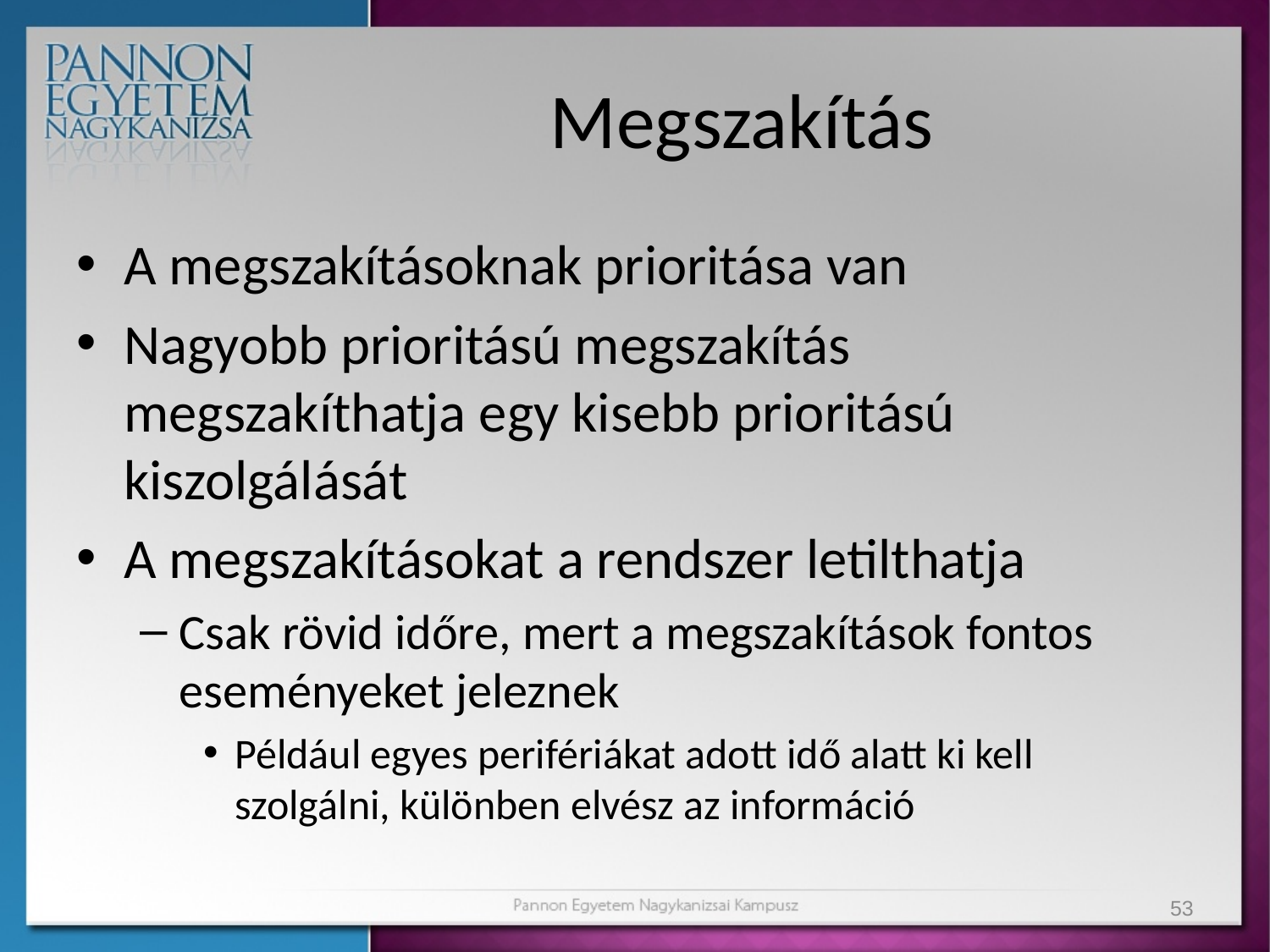

# Megszakítás
A megszakításoknak prioritása van
Nagyobb prioritású megszakítás megszakíthatja egy kisebb prioritású kiszolgálását
A megszakításokat a rendszer letilthatja
Csak rövid időre, mert a megszakítások fontos eseményeket jeleznek
Például egyes perifériákat adott idő alatt ki kell szolgálni, különben elvész az információ
53